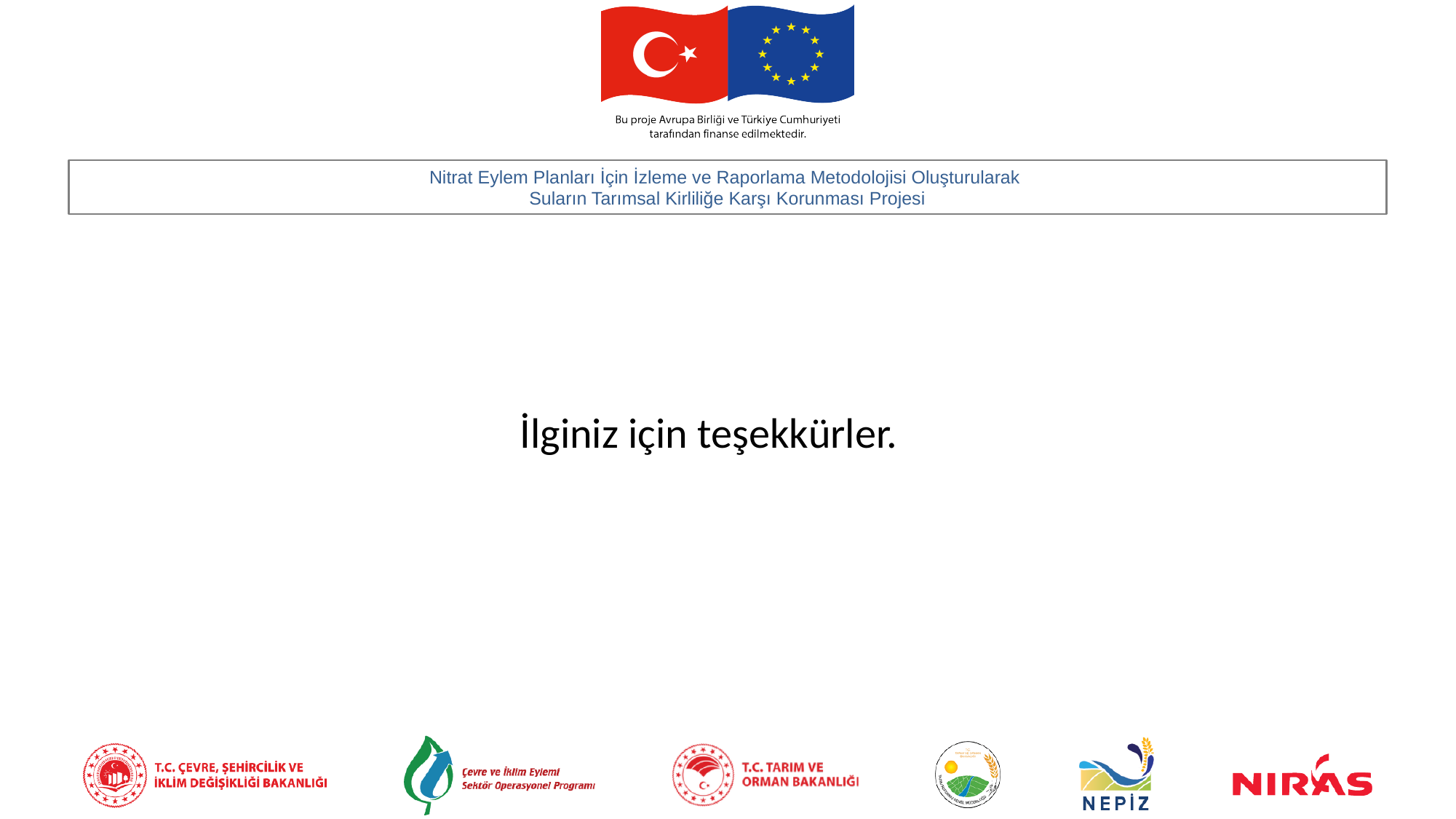

İlginiz için teşekkürler.
Başlangıç Toplantısı
Başlangıç Toplantısı